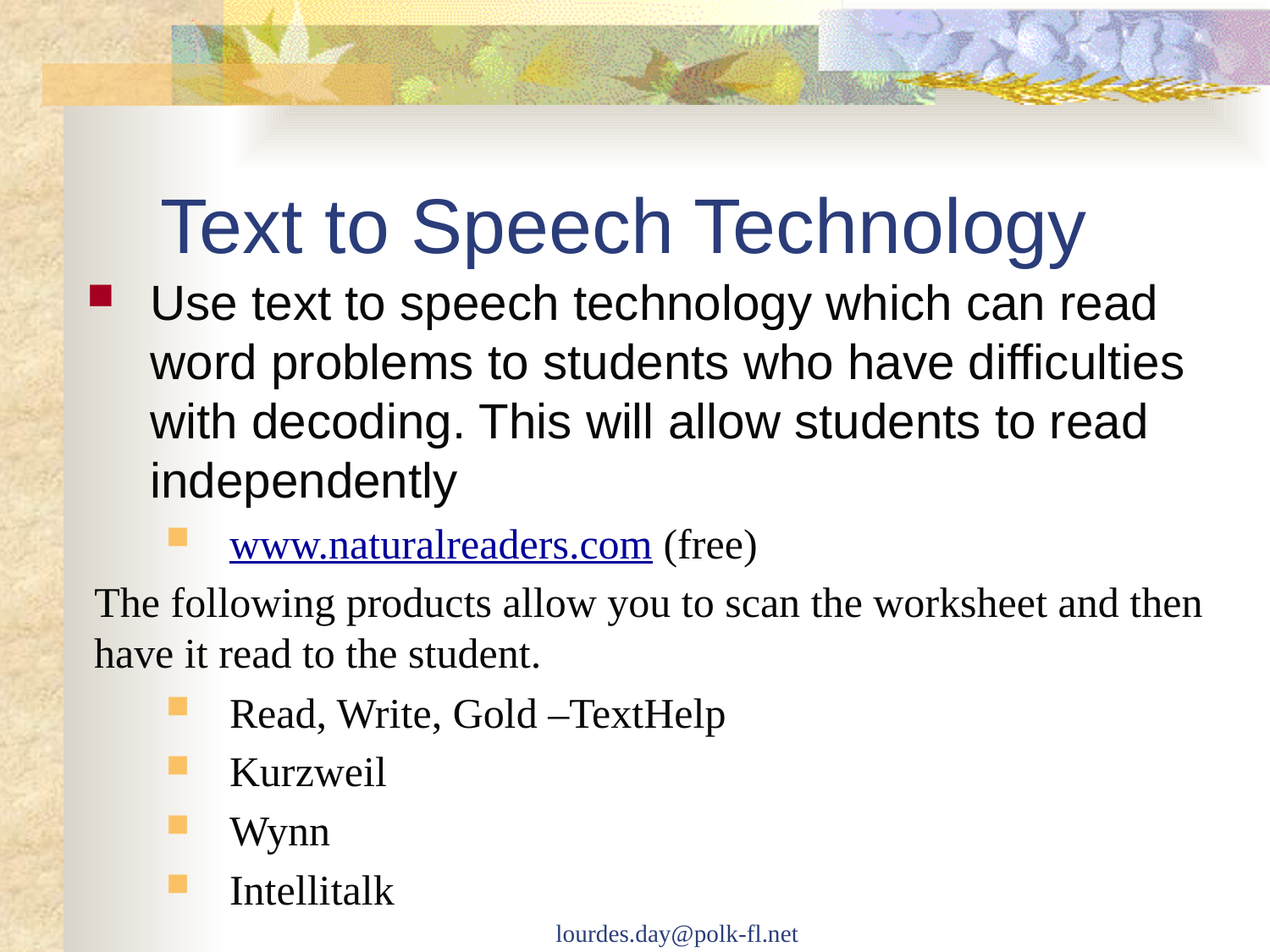

# Text to Speech Technology
Use text to speech technology which can read word problems to students who have difficulties with decoding. This will allow students to read  independently
www.naturalreaders.com (free)
The following products allow you to scan the worksheet and then have it read to the student.
Read, Write, Gold –TextHelp
Kurzweil
Wynn
Intellitalk
lourdes.day@polk-fl.net